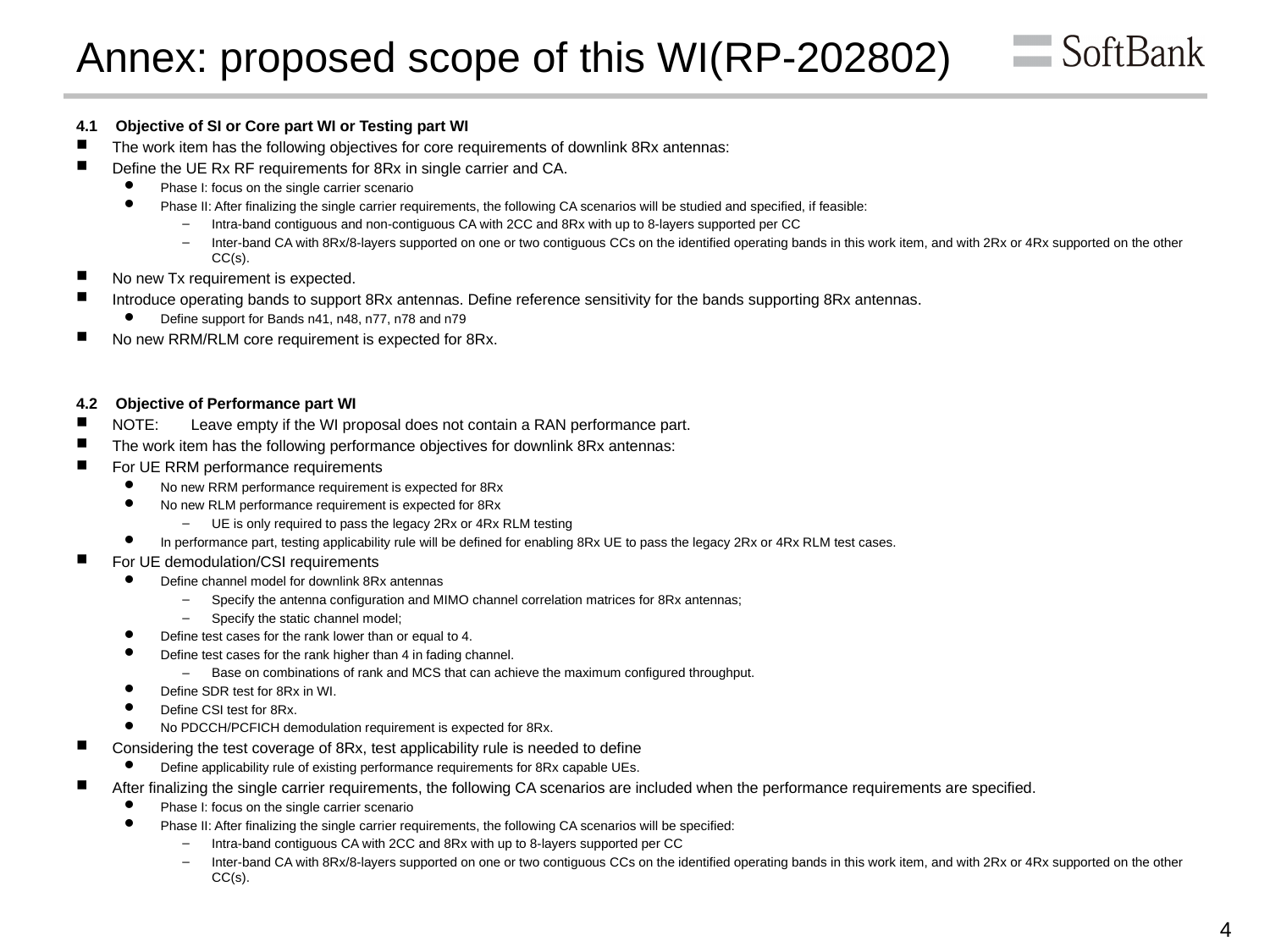

# Annex: proposed scope of this WI(RP-202802)
4.1	Objective of SI or Core part WI or Testing part WI
The work item has the following objectives for core requirements of downlink 8Rx antennas:
Define the UE Rx RF requirements for 8Rx in single carrier and CA.
Phase I: focus on the single carrier scenario
Phase II: After finalizing the single carrier requirements, the following CA scenarios will be studied and specified, if feasible:
Intra-band contiguous and non-contiguous CA with 2CC and 8Rx with up to 8-layers supported per CC
Inter-band CA with 8Rx/8-layers supported on one or two contiguous CCs on the identified operating bands in this work item, and with 2Rx or 4Rx supported on the other CC(s).
No new Tx requirement is expected.
Introduce operating bands to support 8Rx antennas. Define reference sensitivity for the bands supporting 8Rx antennas.
Define support for Bands n41, n48, n77, n78 and n79
No new RRM/RLM core requirement is expected for 8Rx.

4.2	Objective of Performance part WI
NOTE:	Leave empty if the WI proposal does not contain a RAN performance part.
The work item has the following performance objectives for downlink 8Rx antennas:
For UE RRM performance requirements
No new RRM performance requirement is expected for 8Rx
No new RLM performance requirement is expected for 8Rx
UE is only required to pass the legacy 2Rx or 4Rx RLM testing
In performance part, testing applicability rule will be defined for enabling 8Rx UE to pass the legacy 2Rx or 4Rx RLM test cases.
For UE demodulation/CSI requirements
Define channel model for downlink 8Rx antennas
Specify the antenna configuration and MIMO channel correlation matrices for 8Rx antennas;
Specify the static channel model;
Define test cases for the rank lower than or equal to 4.
Define test cases for the rank higher than 4 in fading channel.
Base on combinations of rank and MCS that can achieve the maximum configured throughput.
Define SDR test for 8Rx in WI.
Define CSI test for 8Rx.
No PDCCH/PCFICH demodulation requirement is expected for 8Rx.
Considering the test coverage of 8Rx, test applicability rule is needed to define
Define applicability rule of existing performance requirements for 8Rx capable UEs.
After finalizing the single carrier requirements, the following CA scenarios are included when the performance requirements are specified.
Phase I: focus on the single carrier scenario
Phase II: After finalizing the single carrier requirements, the following CA scenarios will be specified:
Intra-band contiguous CA with 2CC and 8Rx with up to 8-layers supported per CC
Inter-band CA with 8Rx/8-layers supported on one or two contiguous CCs on the identified operating bands in this work item, and with 2Rx or 4Rx supported on the other CC(s).